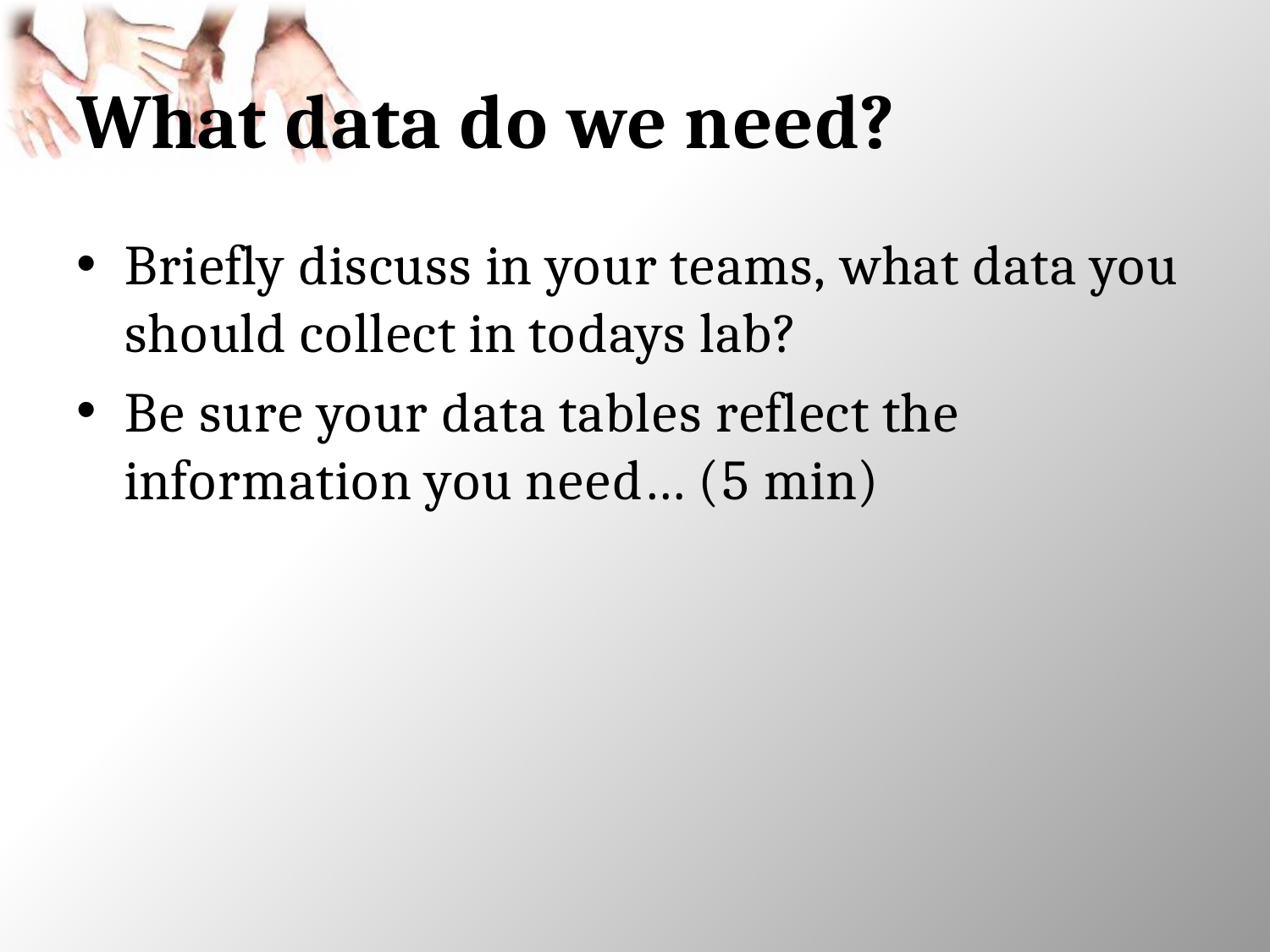

# What data do we need?
Briefly discuss in your teams, what data you should collect in todays lab?
Be sure your data tables reflect the information you need… (5 min)